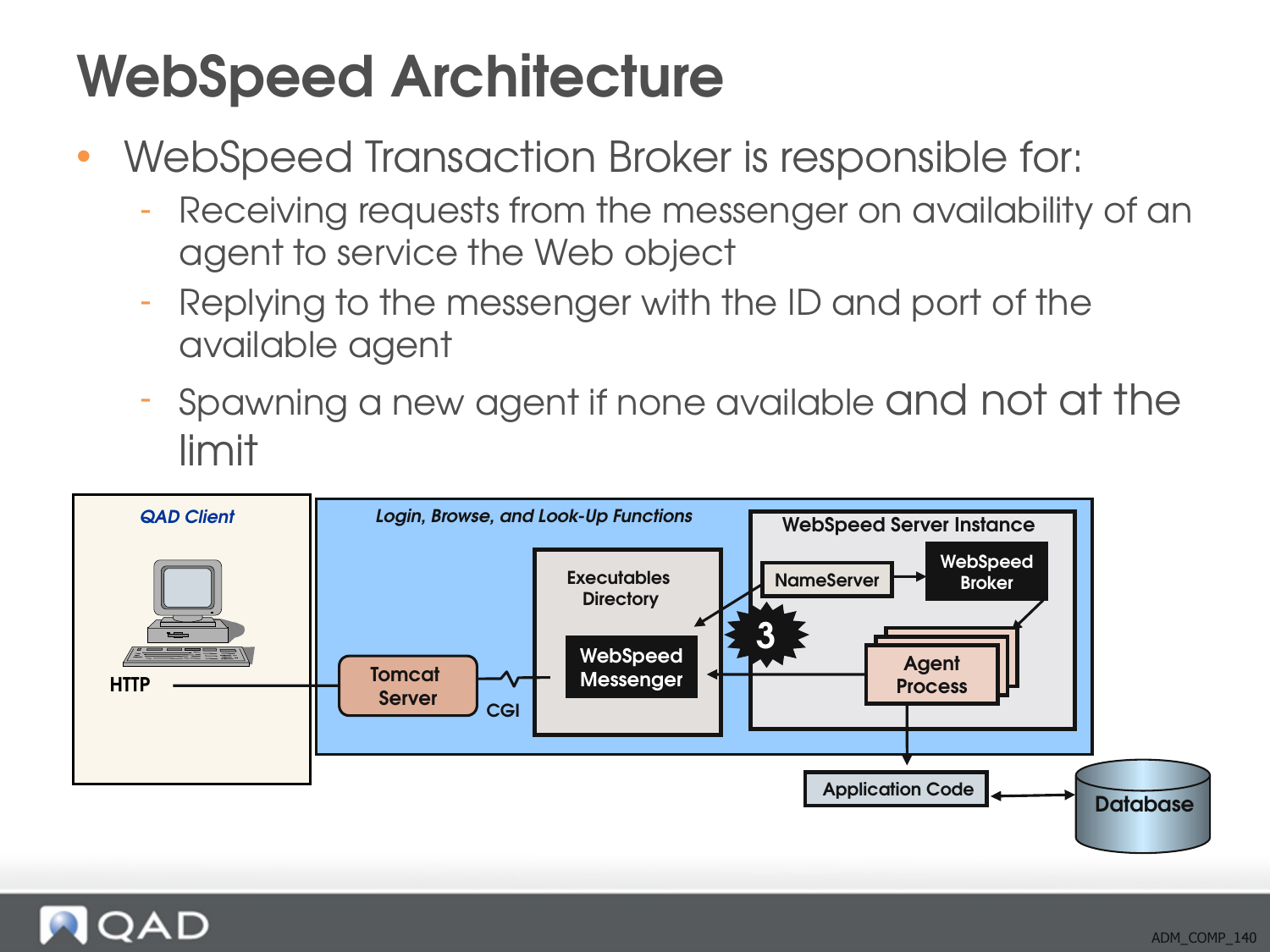

# WebSpeed Architecture
WebSpeed Transaction Broker is responsible for:
Receiving requests from the messenger on availability of an agent to service the Web object
Replying to the messenger with the ID and port of the available agent
Spawning a new agent if none available and not at the limit

Login, Browse, and Look-Up Functions
QAD Client
WebSpeed Server Instance

WebSpeed
Broker

Executables
Directory

NameServer

Server
Process
Server
Process
Agent
Process
3
WebSpeed
Messenger

Tomcat
Server

HTTP

CGI

Database
 Application Code

ADM_COMP_140